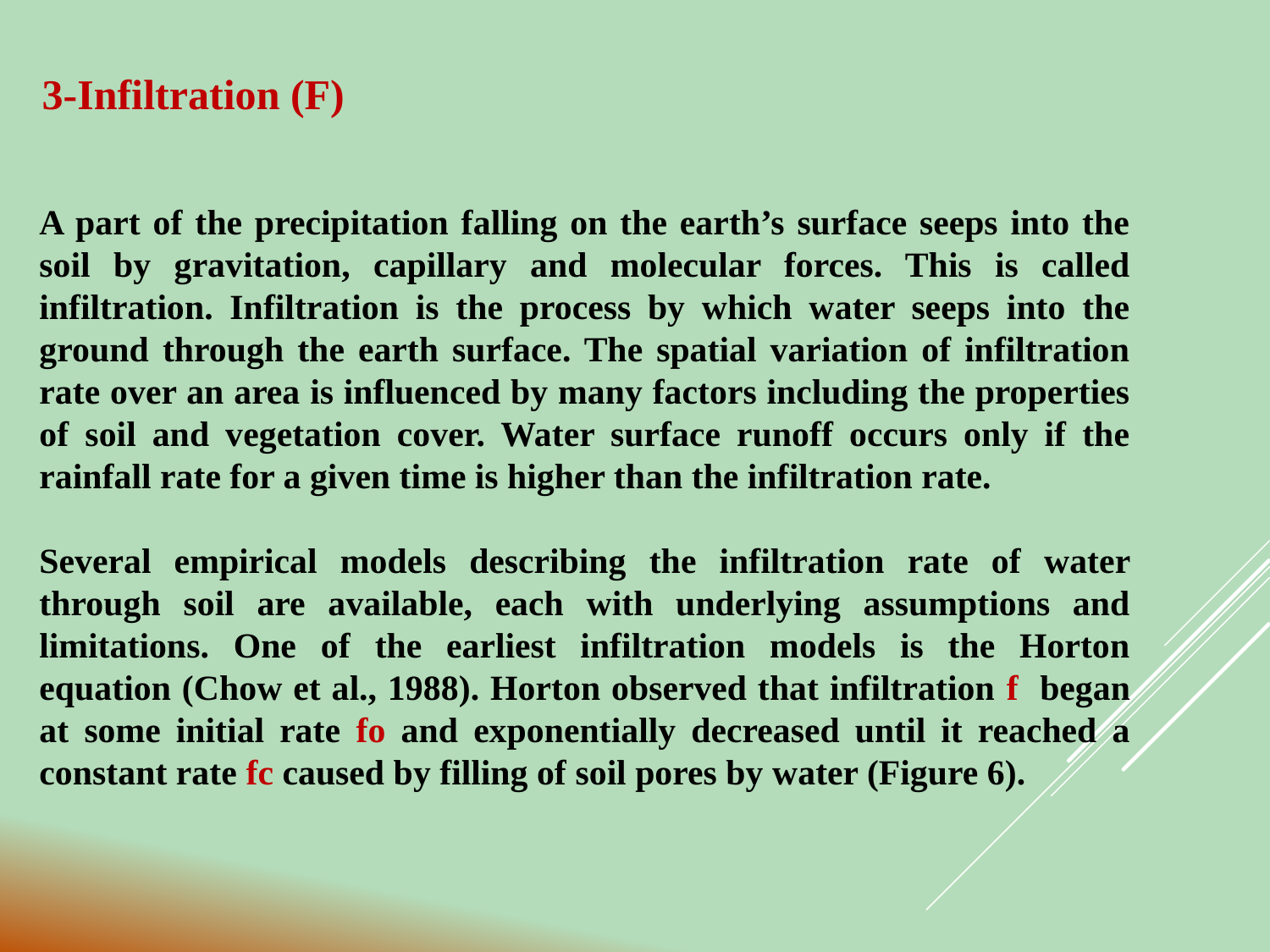

3-Infiltration (F)
A part of the precipitation falling on the earth’s surface seeps into the soil by gravitation, capillary and molecular forces. This is called infiltration. Infiltration is the process by which water seeps into the ground through the earth surface. The spatial variation of infiltration rate over an area is influenced by many factors including the properties of soil and vegetation cover. Water surface runoff occurs only if the rainfall rate for a given time is higher than the infiltration rate.

Several empirical models describing the infiltration rate of water through soil are available, each with underlying assumptions and limitations. One of the earliest infiltration models is the Horton equation (Chow et al., 1988). Horton observed that infiltration f  began at some initial rate fo and exponentially decreased until it reached a constant rate fc caused by filling of soil pores by water (Figure 6).